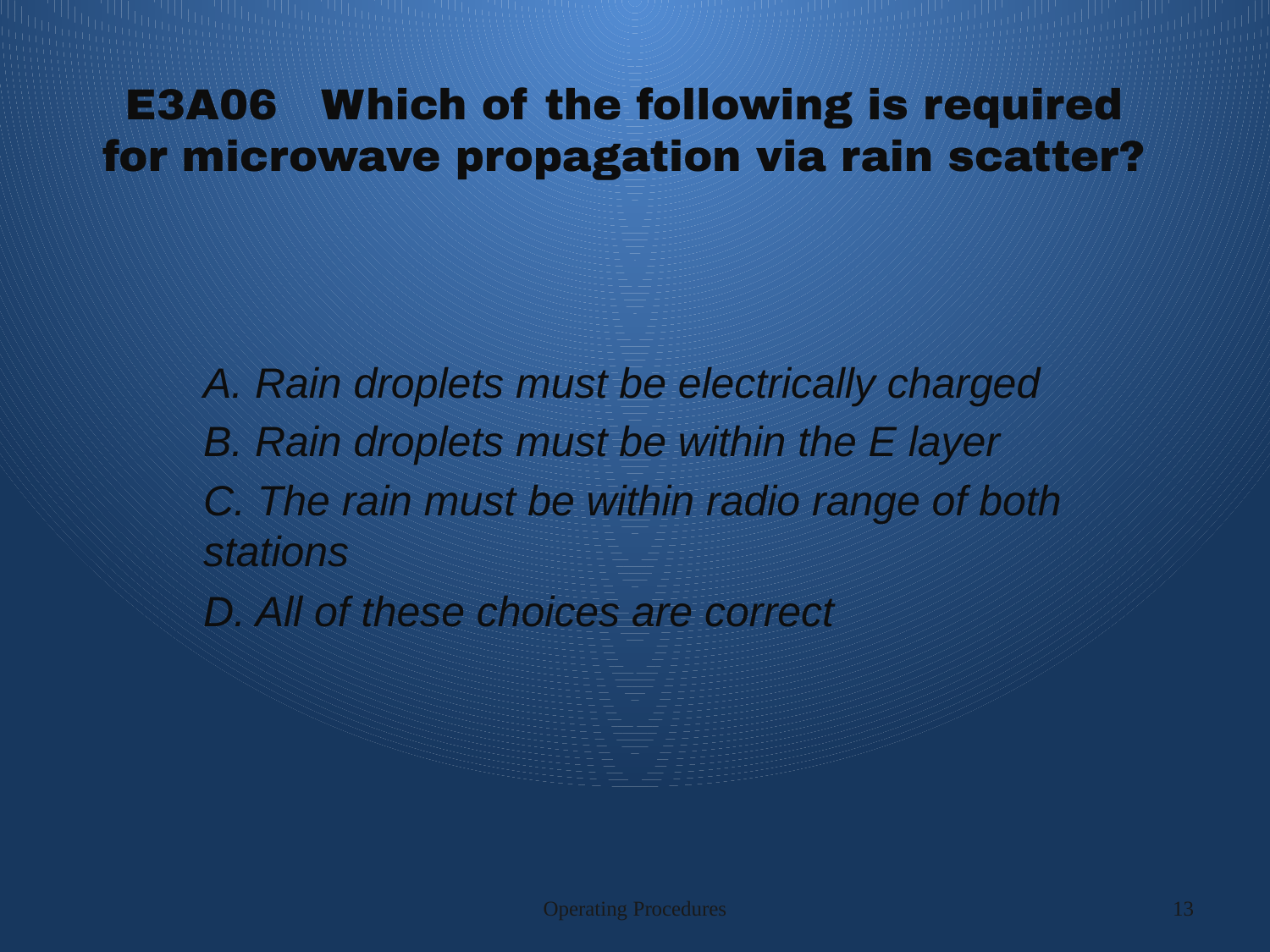

# E3A06   Which of the following is required for microwave propagation via rain scatter?
A. Rain droplets must be electrically charged
B. Rain droplets must be within the E layer
C. The rain must be within radio range of both stations
D. All of these choices are correct
Operating Procedures
13